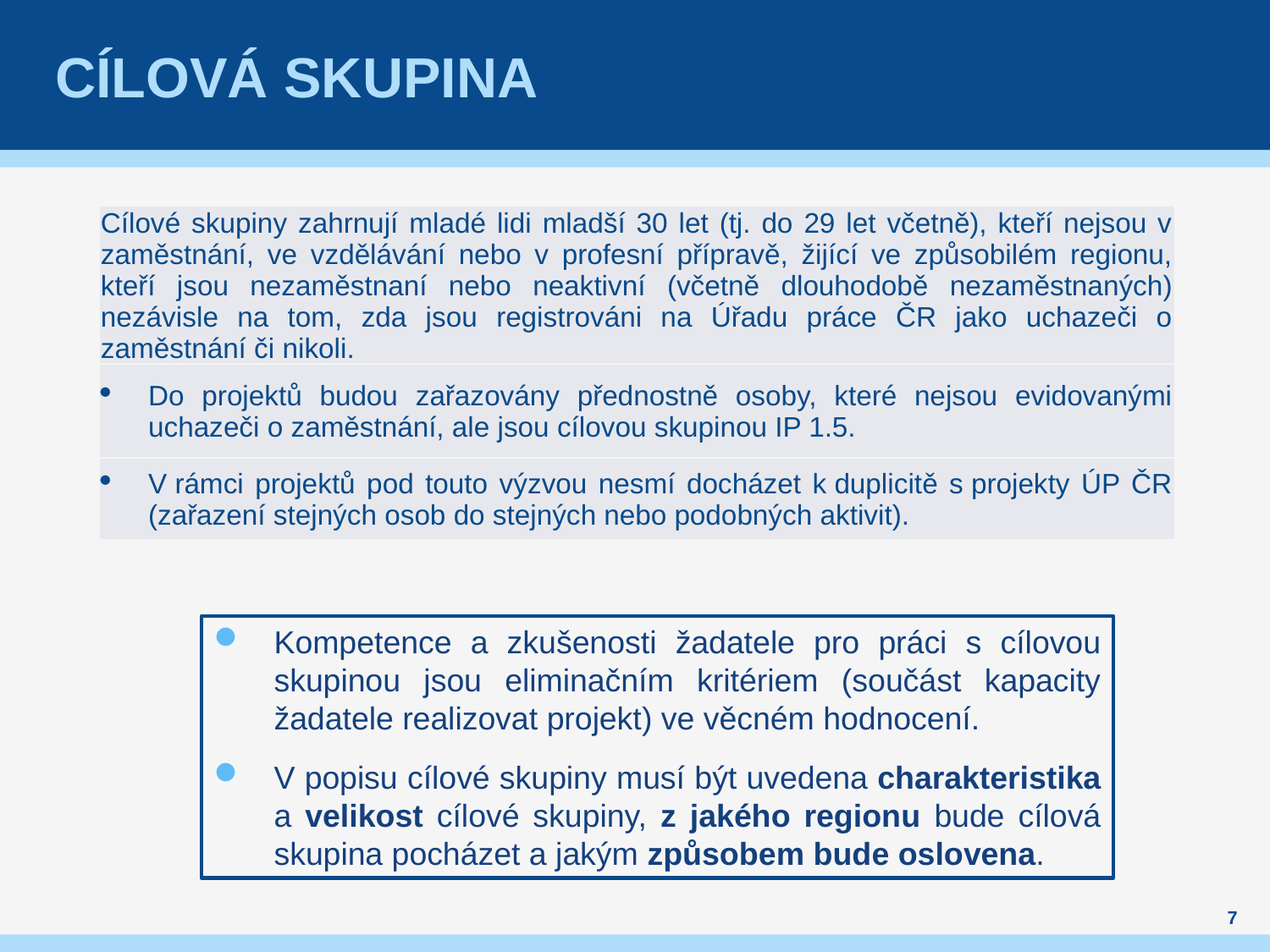

# Cílová Skupina
| Cílové skupiny zahrnují mladé lidi mladší 30 let (tj. do 29 let včetně), kteří nejsou v zaměstnání, ve vzdělávání nebo v profesní přípravě, žijící ve způsobilém regionu, kteří jsou nezaměstnaní nebo neaktivní (včetně dlouhodobě nezaměstnaných) nezávisle na tom, zda jsou registrováni na Úřadu práce ČR jako uchazeči o zaměstnání či nikoli. |
| --- |
| Do projektů budou zařazovány přednostně osoby, které nejsou evidovanými uchazeči o zaměstnání, ale jsou cílovou skupinou IP 1.5. |
| V rámci projektů pod touto výzvou nesmí docházet k duplicitě s projekty ÚP ČR (zařazení stejných osob do stejných nebo podobných aktivit). |

Kompetence a zkušenosti žadatele pro práci s cílovou skupinou jsou eliminačním kritériem (součást kapacity žadatele realizovat projekt) ve věcném hodnocení.
V popisu cílové skupiny musí být uvedena charakteristika a velikost cílové skupiny, z jakého regionu bude cílová skupina pocházet a jakým způsobem bude oslovena.
7